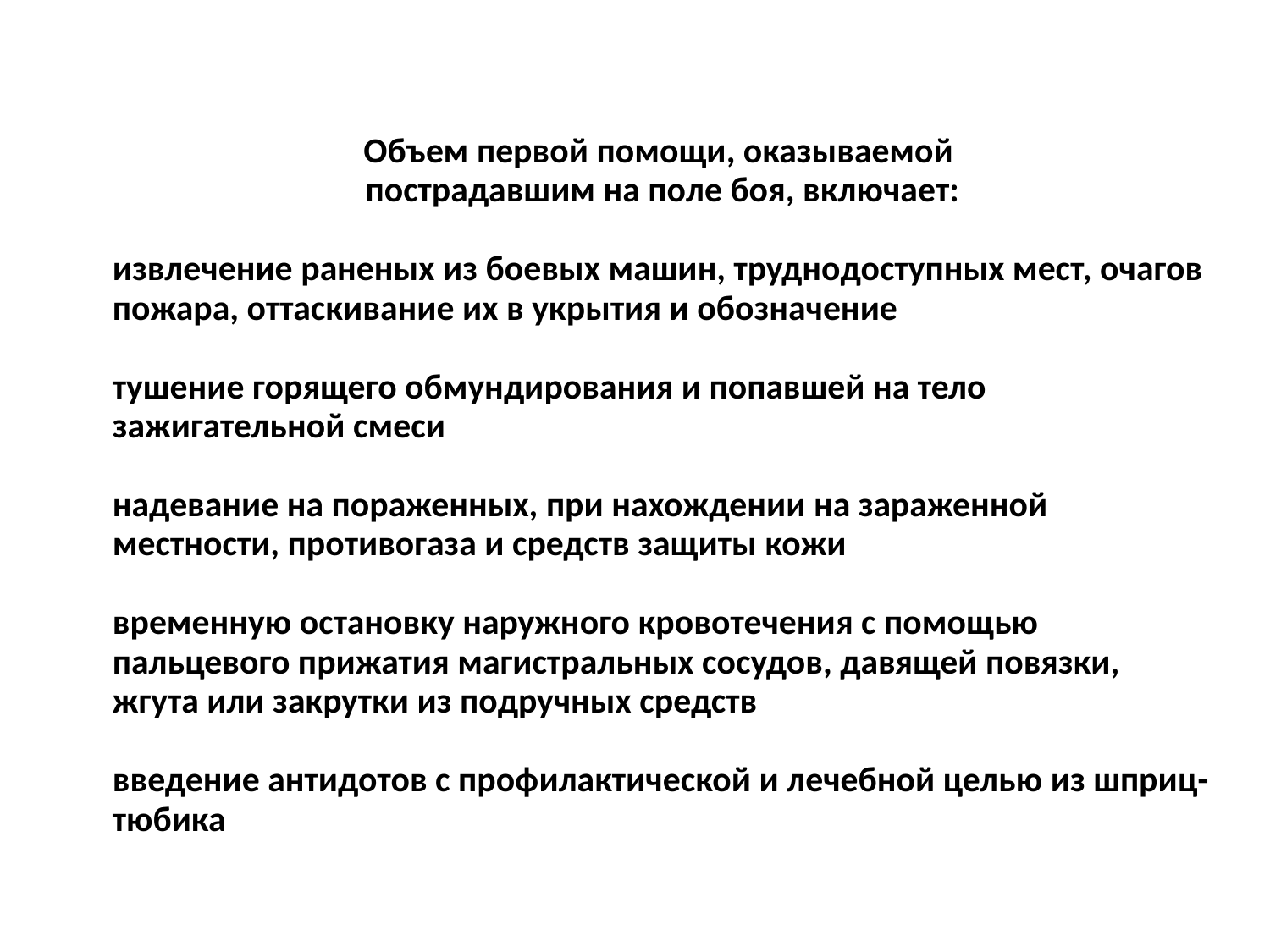

Объем первой помощи, оказываемой
пострадавшим на поле боя, включает:

извлечение раненых из боевых машин, труднодоступных мест, очагов пожара, оттаскивание их в укрытия и обозначение

тушение горящего обмундирования и попавшей на тело зажигательной смеси

надевание на пораженных, при нахождении на зараженной местности, противогаза и средств защиты кожи

временную остановку наружного кровотечения с помощью пальцевого прижатия магистральных сосудов, давящей повязки, жгута или закрутки из подручных средств

введение антидотов с профилактической и лечебной целью из шприц-тюбика